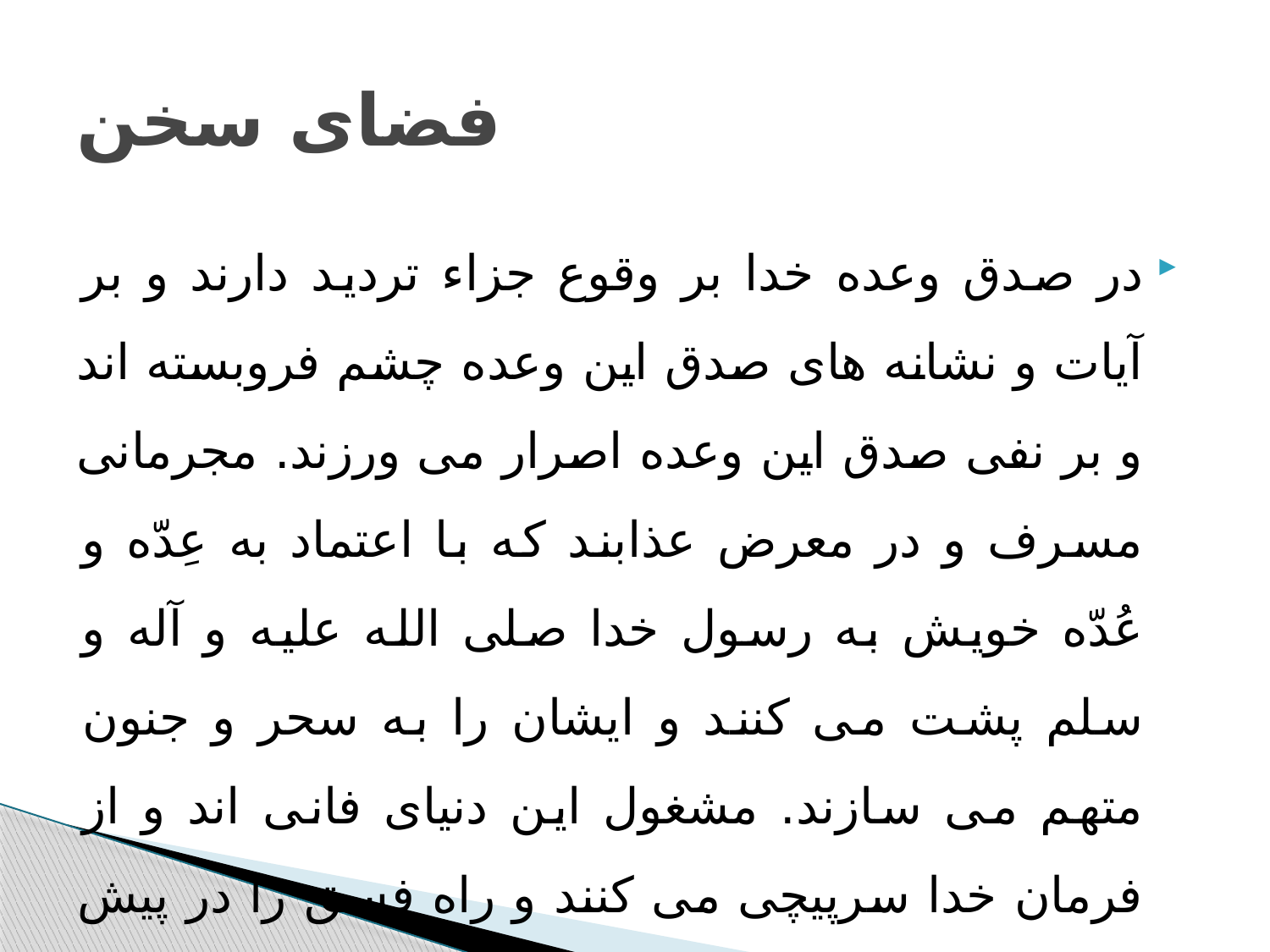

# فضای سخن
در صدق وعده خدا بر وقوع جزاء تردید دارند و بر آیات و نشانه های صدق این وعده چشم فروبسته اند و بر نفی صدق این وعده اصرار می ورزند. مجرمانی مسرف و در معرض عذابند که با اعتماد به عِدّه و عُدّه خویش به رسول خدا صلی الله علیه و آله و سلم پشت می کنند و ایشان را به سحر و جنون متهم می سازند. مشغول این دنیای فانی اند و از فرمان خدا سرپیچی می کنند و راه فسق را در پیش می گیرند؛ از ربوبیت پروردگار غافلند و شرک و عبادت غیر خدا را در پیش گرفته اند.